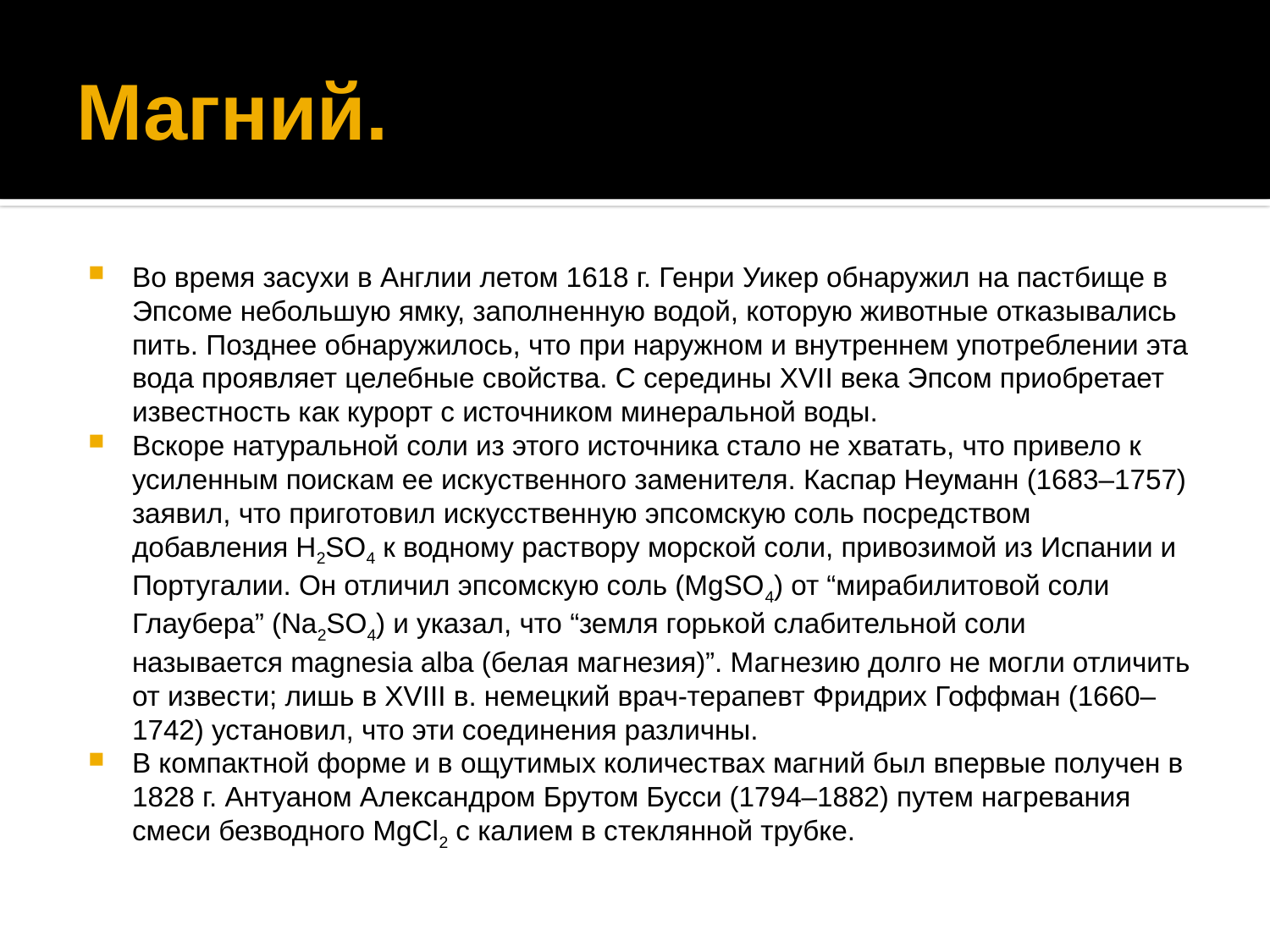

# Магний.
Во время засухи в Англии летом 1618 г. Генри Уикер обнаружил на пастбище в Эпсоме небольшую ямку, заполненную водой, которую животные отказывались пить. Позднее обнаружилось, что при наружном и внутреннем употреблении эта вода проявляет целебные свойства. С середины XVII века Эпсом приобретает известность как курорт с источником минеральной воды.
Вскоре натуральной соли из этого источника стало не хватать, что привело к усиленным поискам ее искуственного заменителя. Каспар Неуманн (1683–1757) заявил, что приготовил искусственную эпсомскую соль посредством добавления H2SO4 к водному раствору морской соли, привозимой из Испании и Португалии. Он отличил эпсомскую соль (MgSO4) от “мирабилитовой соли Глаубера” (Na2SO4) и указал, что “земля горькой слабительной соли называется magnesia alba (белая магнезия)”. Магнезию долго не могли отличить от извести; лишь в XVIII в. немецкий врач-терапевт Фридрих Гоффман (1660–1742) установил, что эти соединения различны.
В компактной форме и в ощутимых количествах магний был впервые получен в 1828 г. Антуаном Александром Брутом Бусси (1794–1882) путем нагревания смеси безводного MgCl2 c калием в стеклянной трубке.